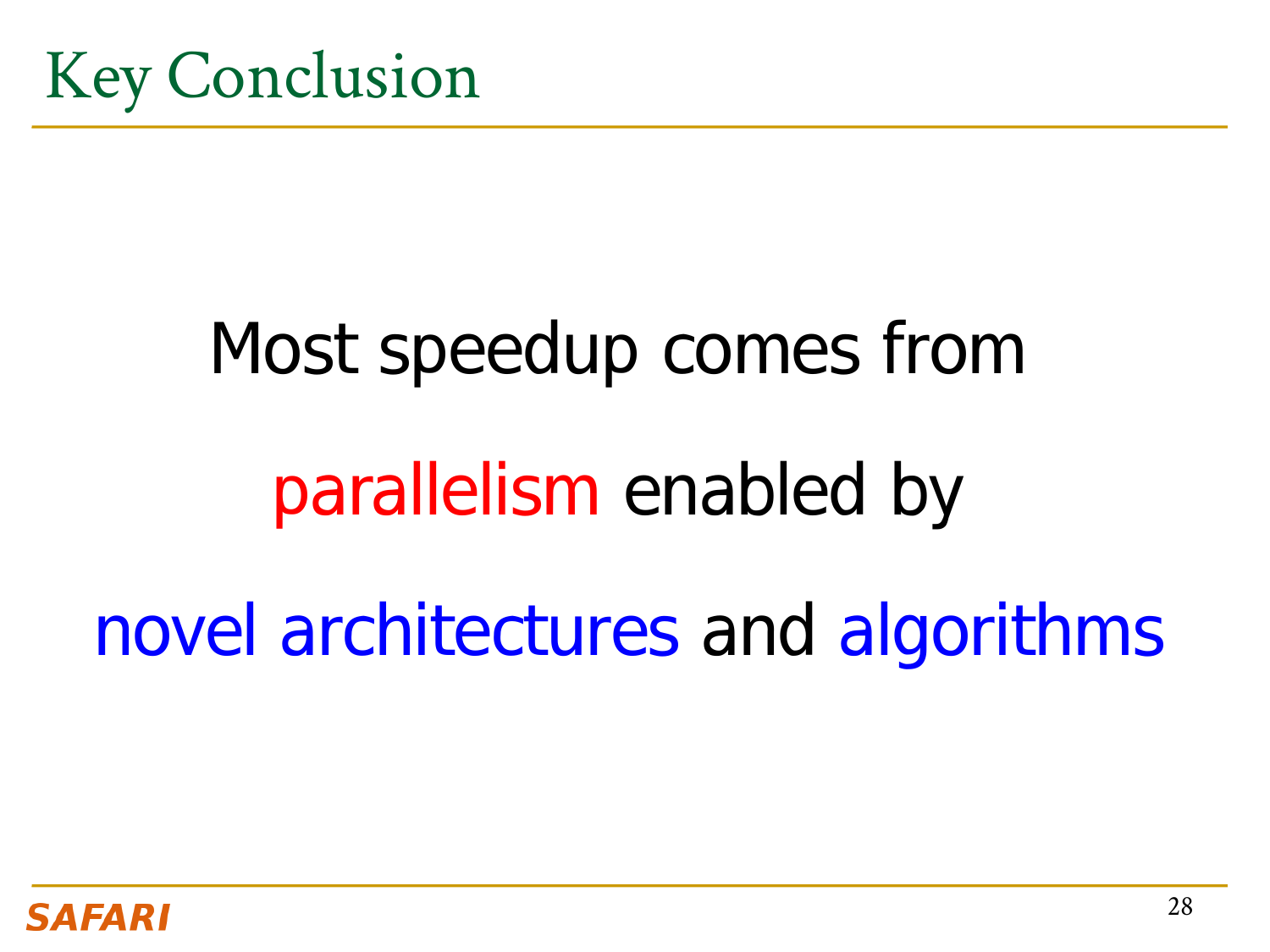

# Key Conclusion

Most speedup comes from
parallelism enabled by
novel architectures and algorithms

28